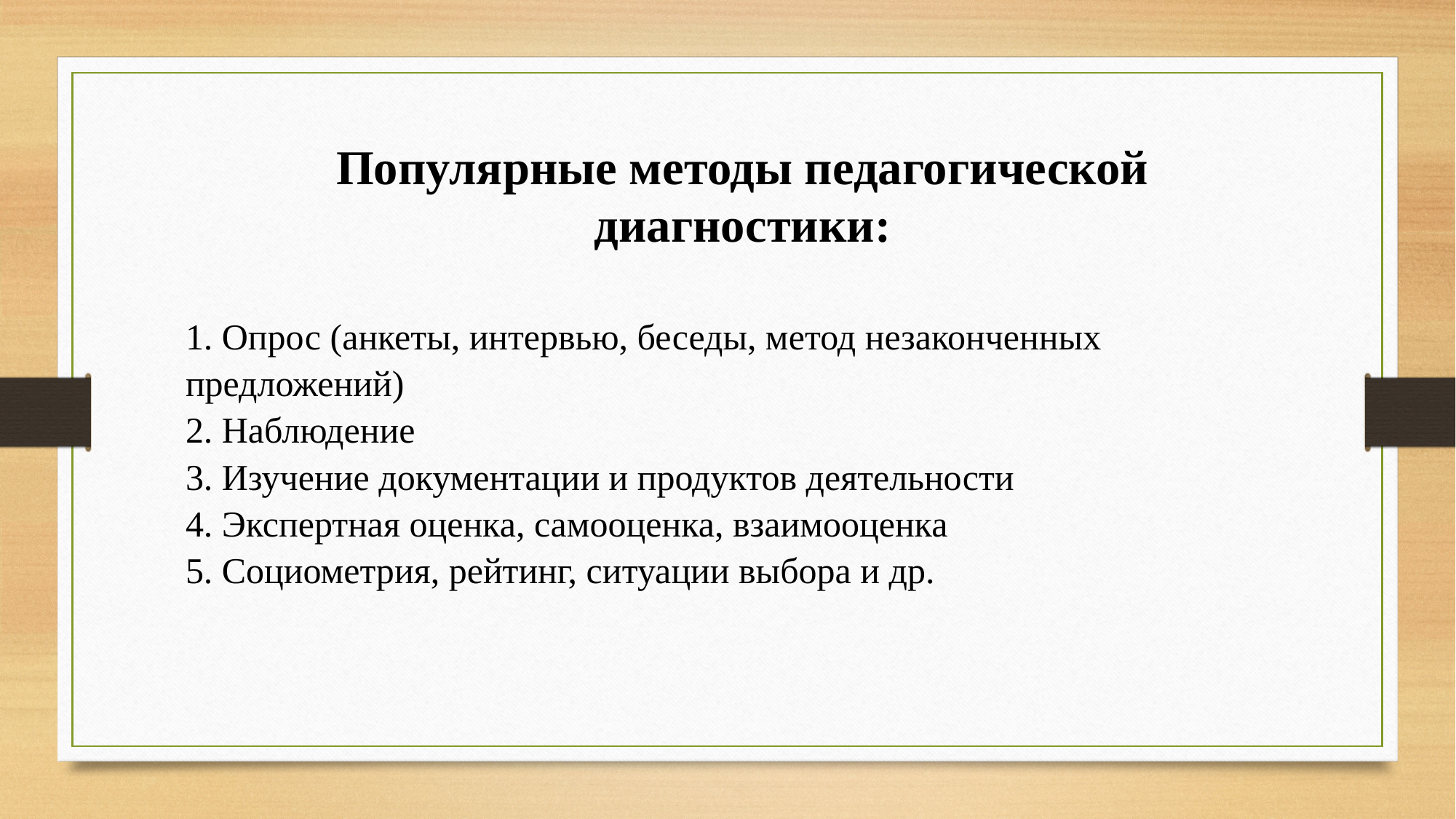

Популярные методы педагогической диагностики:

1. Опрос (анкеты, интервью, беседы, метод незаконченных предложений)
2. Наблюдение
3. Изучение документации и продуктов деятельности
4. Экспертная оценка, самооценка, взаимооценка
5. Социометрия, рейтинг, ситуации выбора и др.